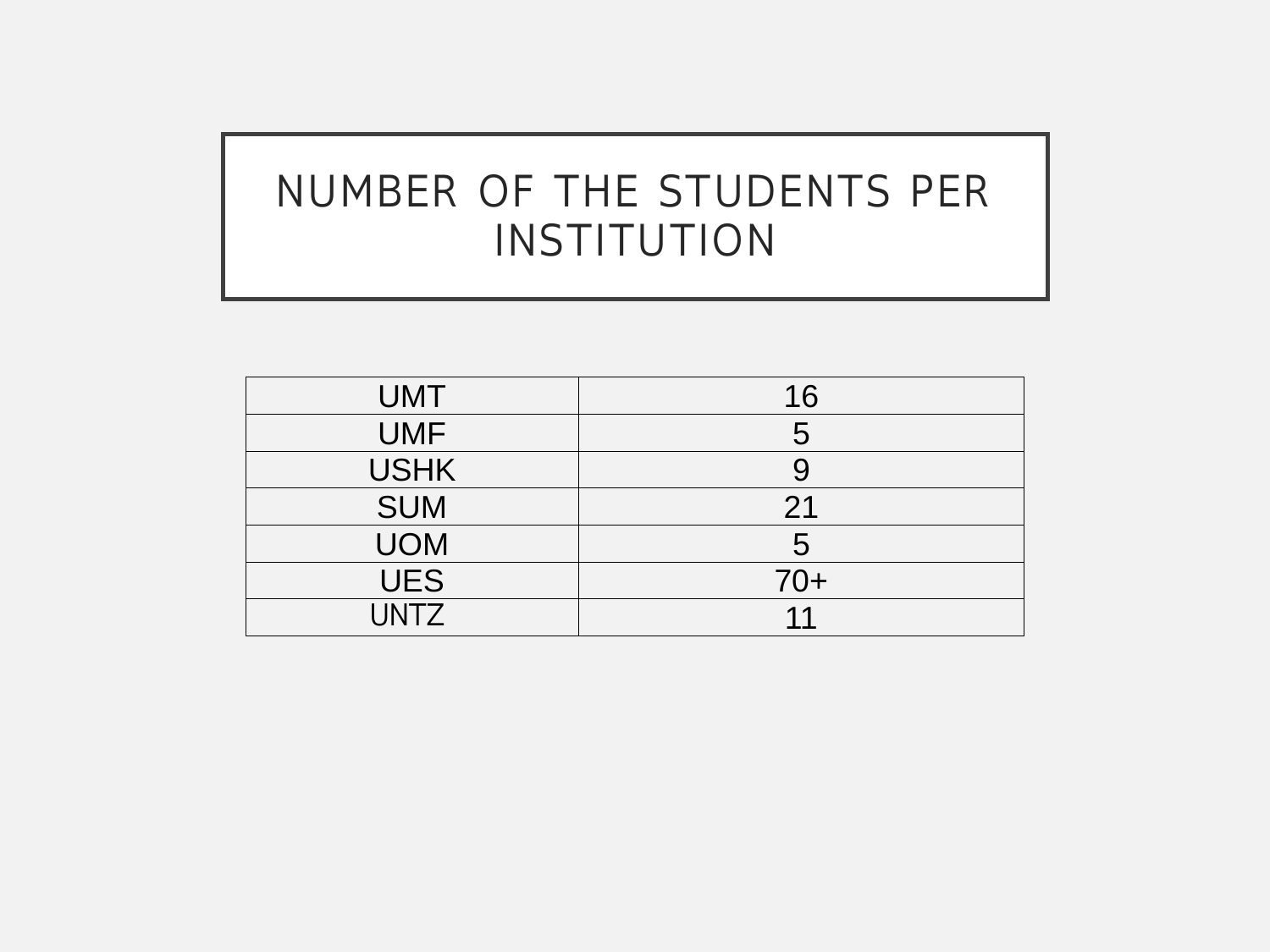

# Number of the students per institution
| UMT | 16 |
| --- | --- |
| UMF | 5 |
| USHK | 9 |
| SUM | 21 |
| UOM | 5 |
| UES | 70+ |
| UNTZ | 11 |